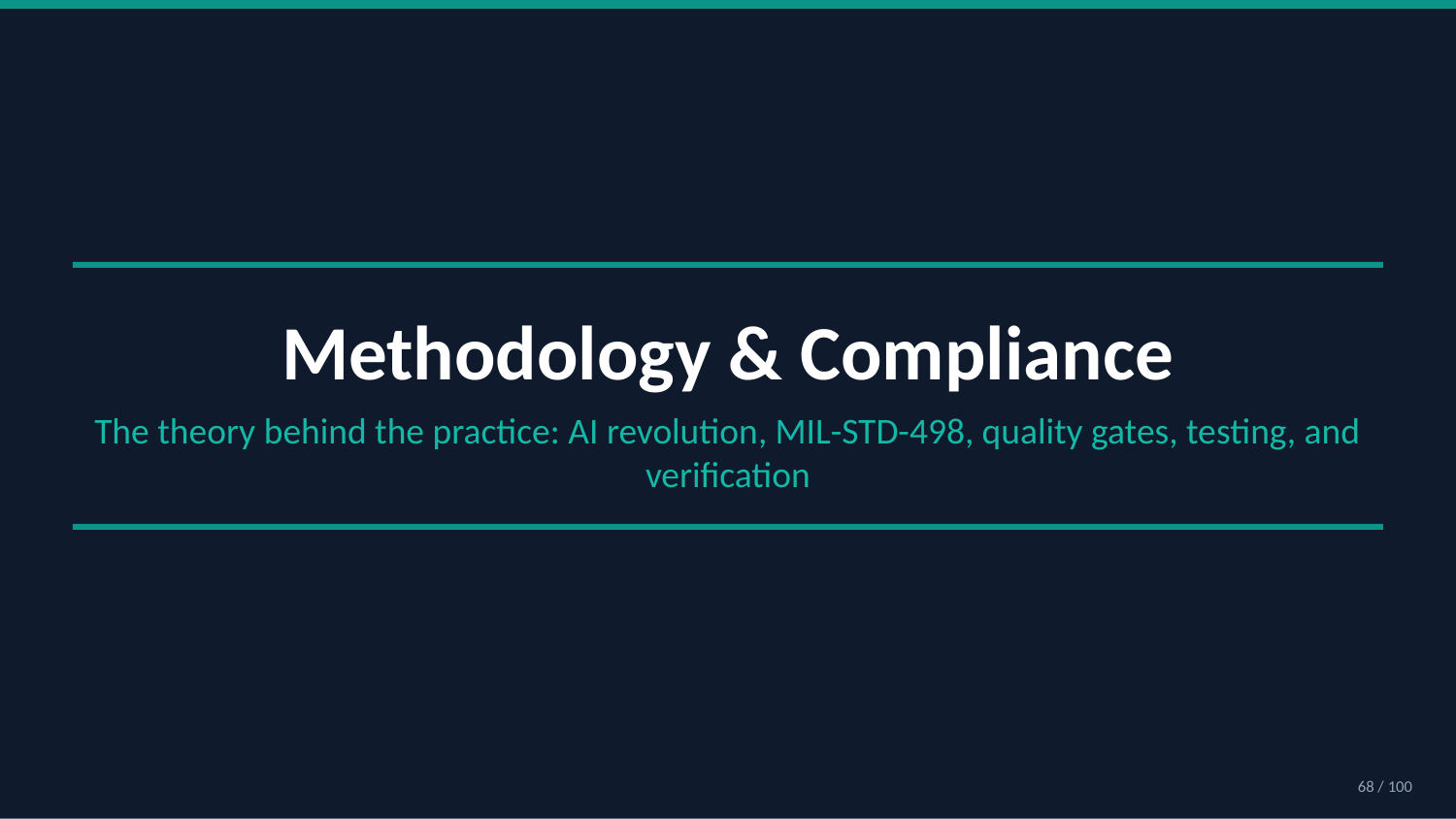

Methodology & Compliance
The theory behind the practice: AI revolution, MIL-STD-498, quality gates, testing, and verification

68 / 100